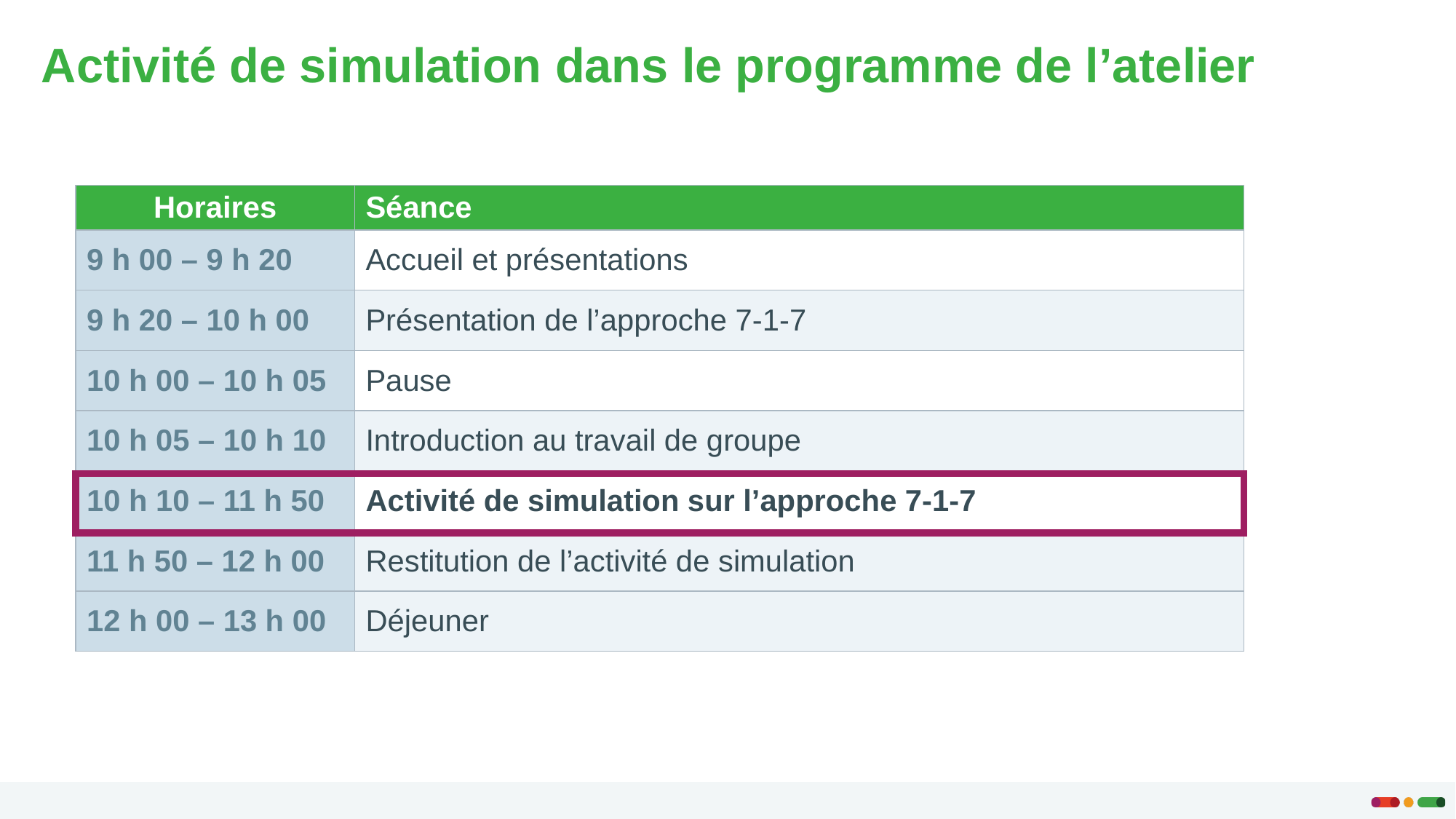

# Activité de simulation dans le programme de l’atelier
| Horaires | Séance |
| --- | --- |
| 9 h 00 – 9 h 20 | Accueil et présentations |
| 9 h 20 – 10 h 00 | Présentation de l’approche 7-1-7 |
| 10 h 00 – 10 h 05 | Pause |
| 10 h 05 – 10 h 10 | Introduction au travail de groupe |
| 10 h 10 – 11 h 50 | Activité de simulation sur l’approche 7-1-7 |
| 11 h 50 – 12 h 00 | Restitution de l’activité de simulation |
| 12 h 00 – 13 h 00 | Déjeuner |